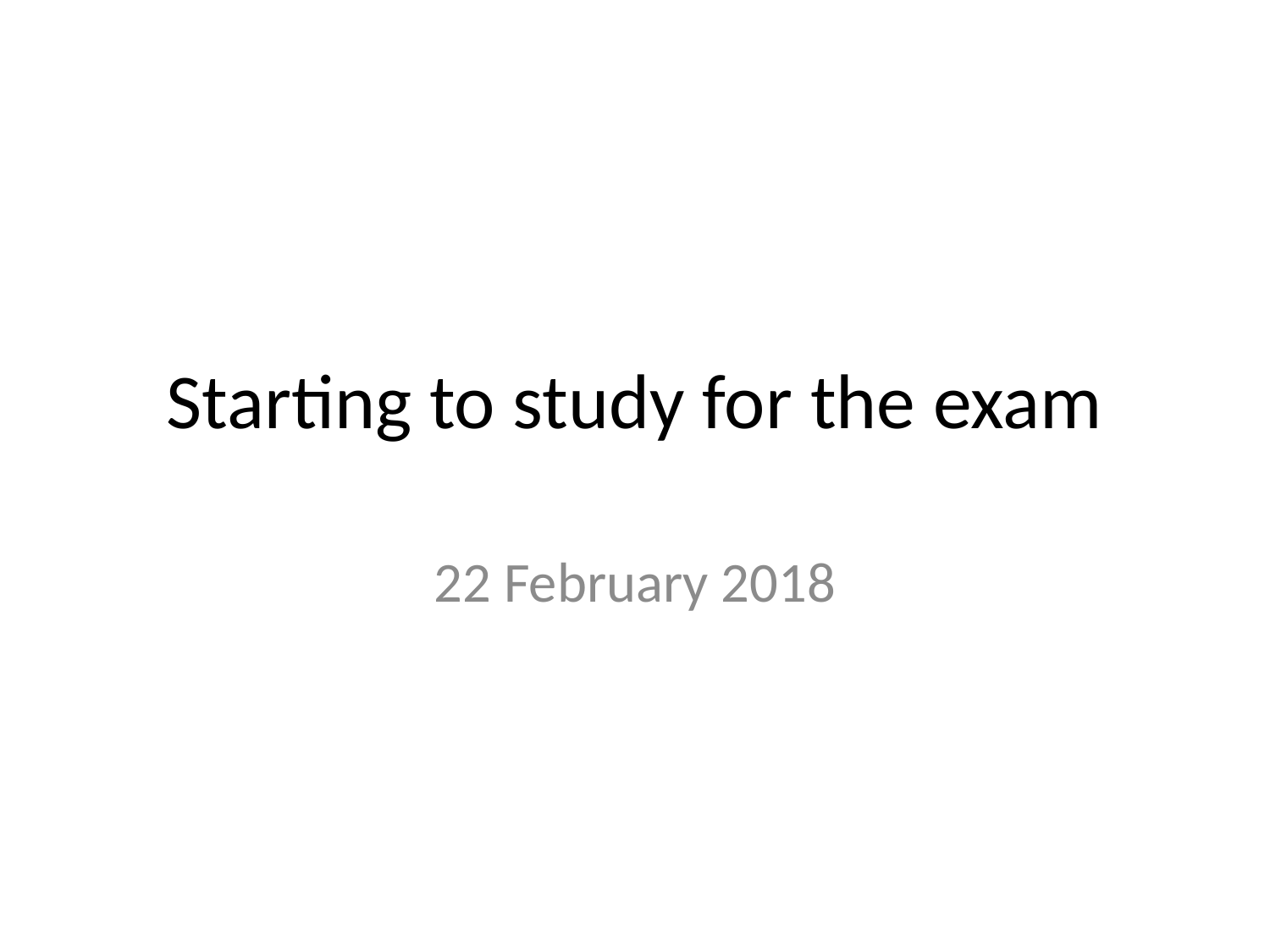

# Starting to study for the exam
22 February 2018